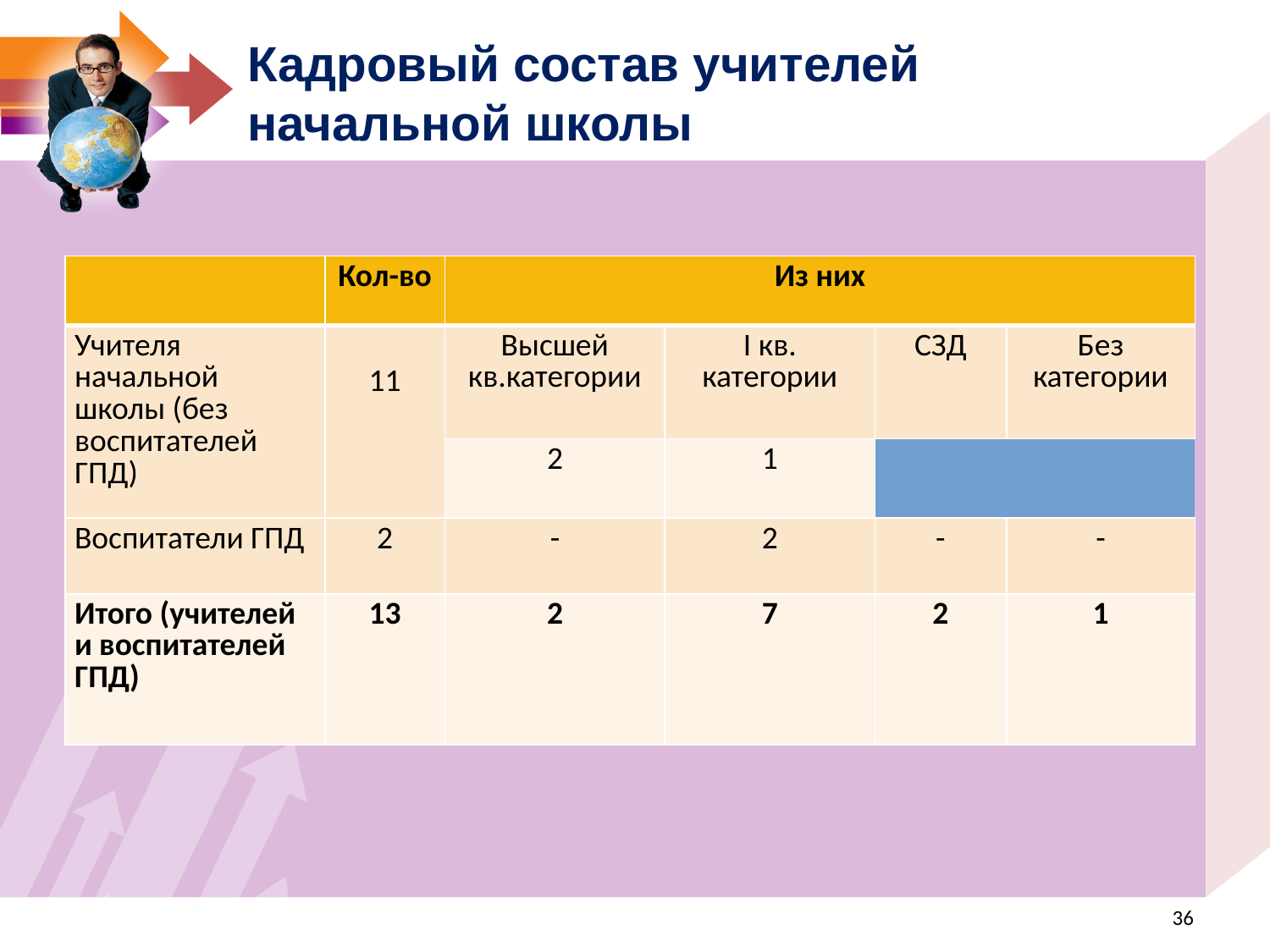

Кадровый состав учителей начальной школы

|  | Кол-во | Из них |  |
| --- | --- | --- | --- |
| Учителя начальной школы (без воспитателей ГПД) | 11 | Высшей кв.категории | I кв. категории | СЗД | Без категории |
| 2 | 5 | 2 | 1 |
| Воспитатели ГПД | 2 | - | 2 | - | - |
| Итого (учителей и воспитателей ГПД) | 13 | 2 | 7 | 2 | 1 |
36